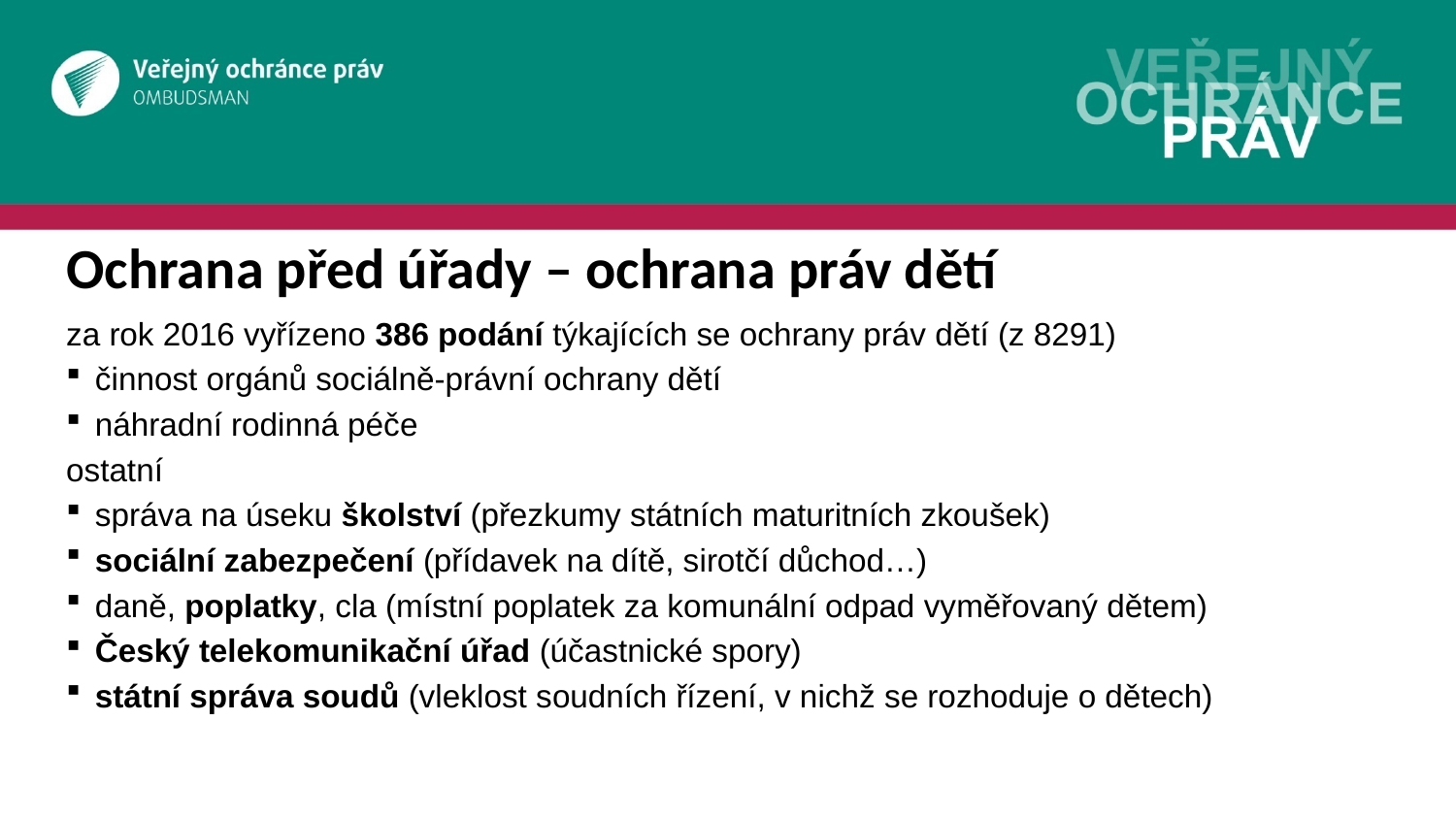

# Ochrana před úřady – ochrana práv dětí
za rok 2016 vyřízeno 386 podání týkajících se ochrany práv dětí (z 8291)
činnost orgánů sociálně-právní ochrany dětí
náhradní rodinná péče
ostatní
správa na úseku školství (přezkumy státních maturitních zkoušek)
sociální zabezpečení (přídavek na dítě, sirotčí důchod…)
daně, poplatky, cla (místní poplatek za komunální odpad vyměřovaný dětem)
Český telekomunikační úřad (účastnické spory)
státní správa soudů (vleklost soudních řízení, v nichž se rozhoduje o dětech)